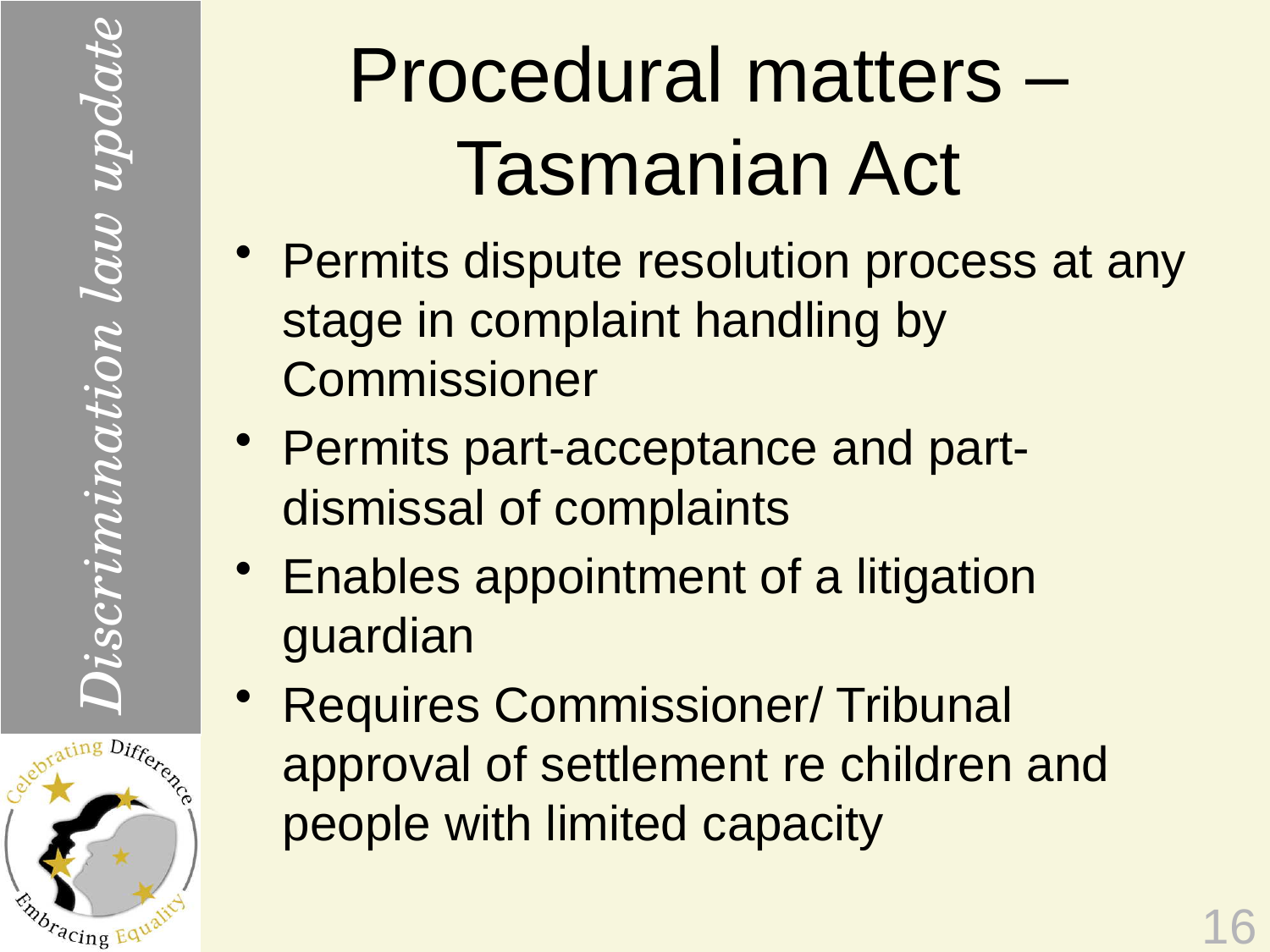

Discrimination law update
# Procedural matters – Tasmanian Act
Permits dispute resolution process at any stage in complaint handling by Commissioner
Permits part-acceptance and part-dismissal of complaints
Enables appointment of a litigation guardian
Requires Commissioner/ Tribunal approval of settlement re children and people with limited capacity
16